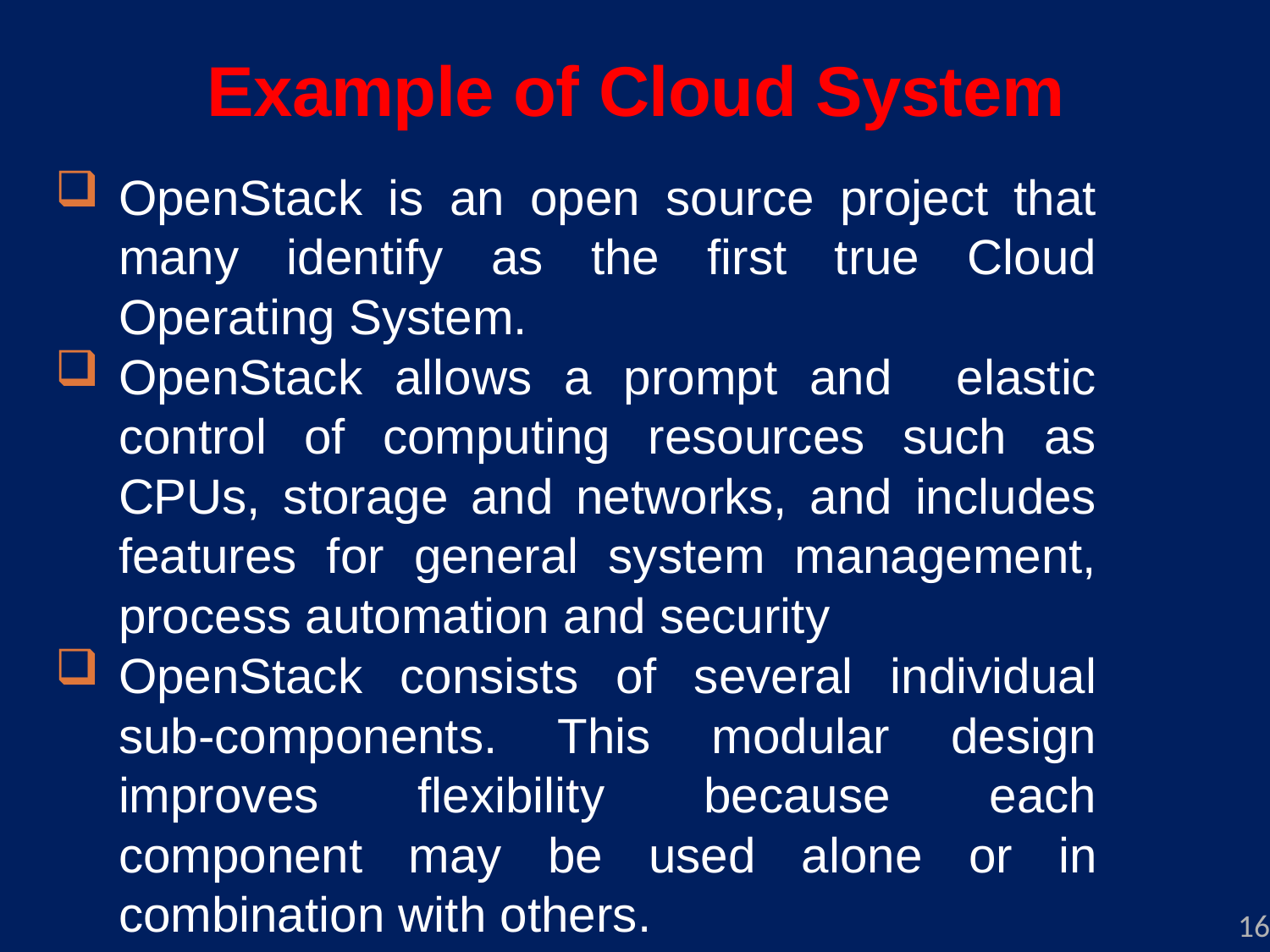

Example of Cloud System
OpenStack is an open source project that many identify as the first true Cloud Operating System.
OpenStack allows a prompt and  elastic control of computing resources such as CPUs, storage and networks, and includes features for general system management, process automation and security
OpenStack consists of several individual sub-components. This modular design improves flexibility because each component may be used alone or in combination with others.
16